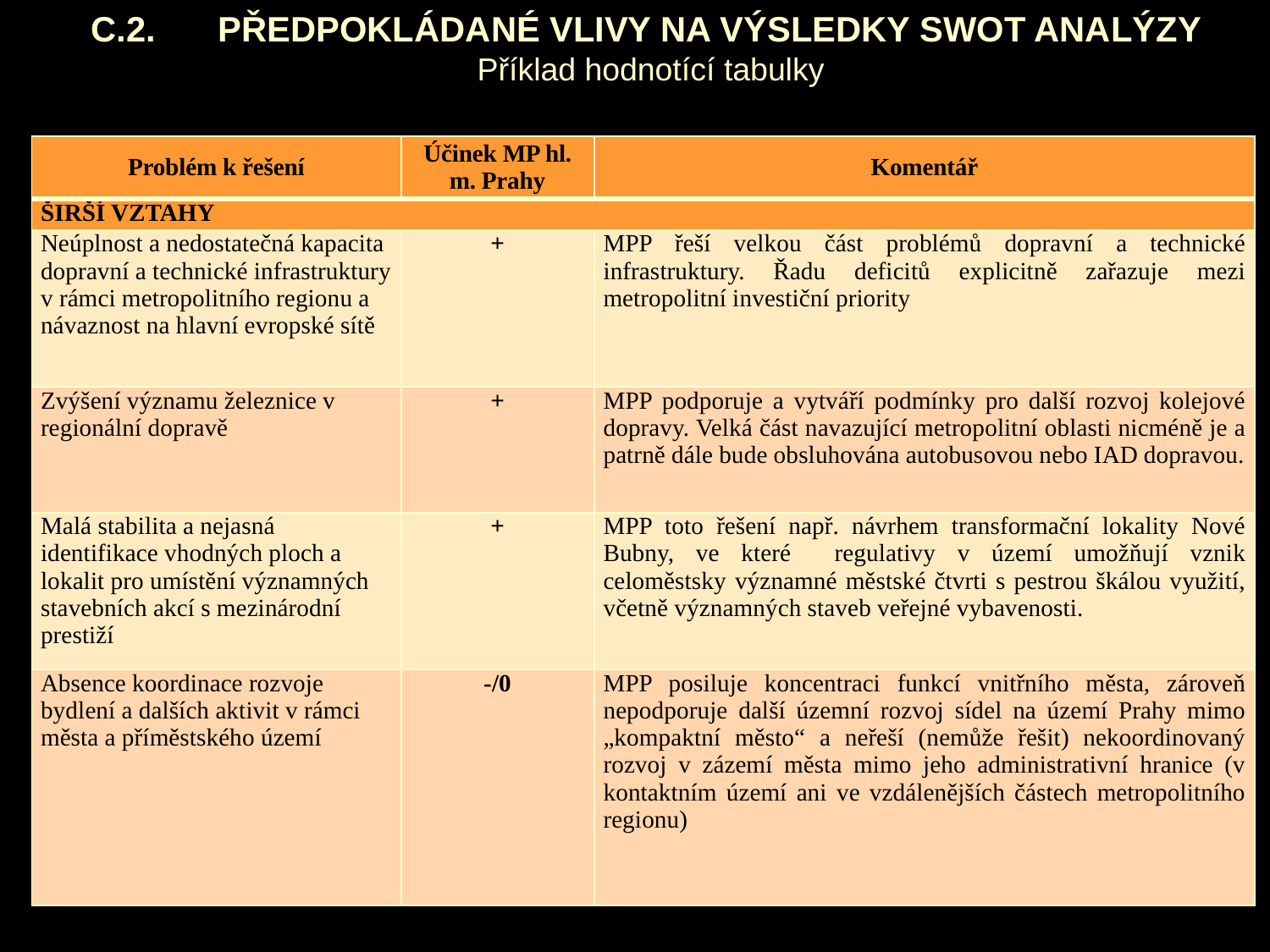

# C.2.	PŘEDPOKLÁDANÉ VLIVY NA VÝSLEDKY SWOT ANALÝZY Příklad hodnotící tabulky
| Problém k řešení | Účinek MP hl. m. Prahy | Komentář |
| --- | --- | --- |
| ŠIRŠÍ VZTAHY |  |  |
| Neúplnost a nedostatečná kapacita dopravní a technické infrastruktury v rámci metropolitního regionu a návaznost na hlavní evropské sítě | + | MPP řeší velkou část problémů dopravní a technické infrastruktury. Řadu deficitů explicitně zařazuje mezi metropolitní investiční priority |
| Zvýšení významu železnice v regionální dopravě | + | MPP podporuje a vytváří podmínky pro další rozvoj kolejové dopravy. Velká část navazující metropolitní oblasti nicméně je a patrně dále bude obsluhována autobusovou nebo IAD dopravou. |
| Malá stabilita a nejasná identifikace vhodných ploch a lokalit pro umístění významných stavebních akcí s mezinárodní prestiží | + | MPP toto řešení např. návrhem transformační lokality Nové Bubny, ve které regulativy v území umožňují vznik celoměstsky významné městské čtvrti s pestrou škálou využití, včetně významných staveb veřejné vybavenosti. |
| Absence koordinace rozvoje bydlení a dalších aktivit v rámci města a příměstského území | -/0 | MPP posiluje koncentraci funkcí vnitřního města, zároveň nepodporuje další územní rozvoj sídel na území Prahy mimo „kompaktní město“ a neřeší (nemůže řešit) nekoordinovaný rozvoj v zázemí města mimo jeho administrativní hranice (v kontaktním území ani ve vzdálenějších částech metropolitního regionu) |